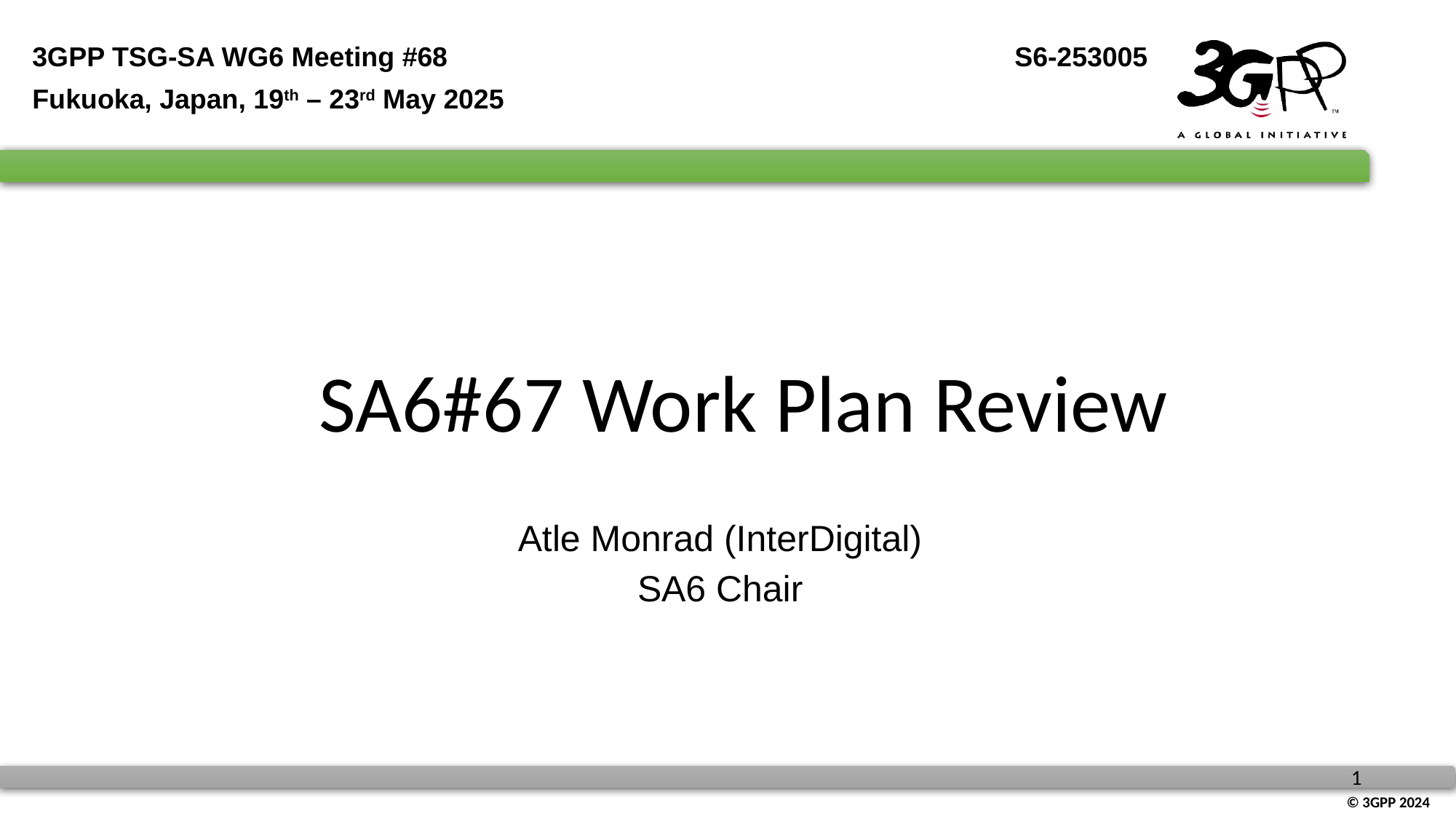

3GPP TSG-SA WG6 Meeting #68						S6-253005
Fukuoka, Japan, 19th – 23rd May 2025
# SA6#67 Work Plan Review
Atle Monrad (InterDigital)
SA6 Chair